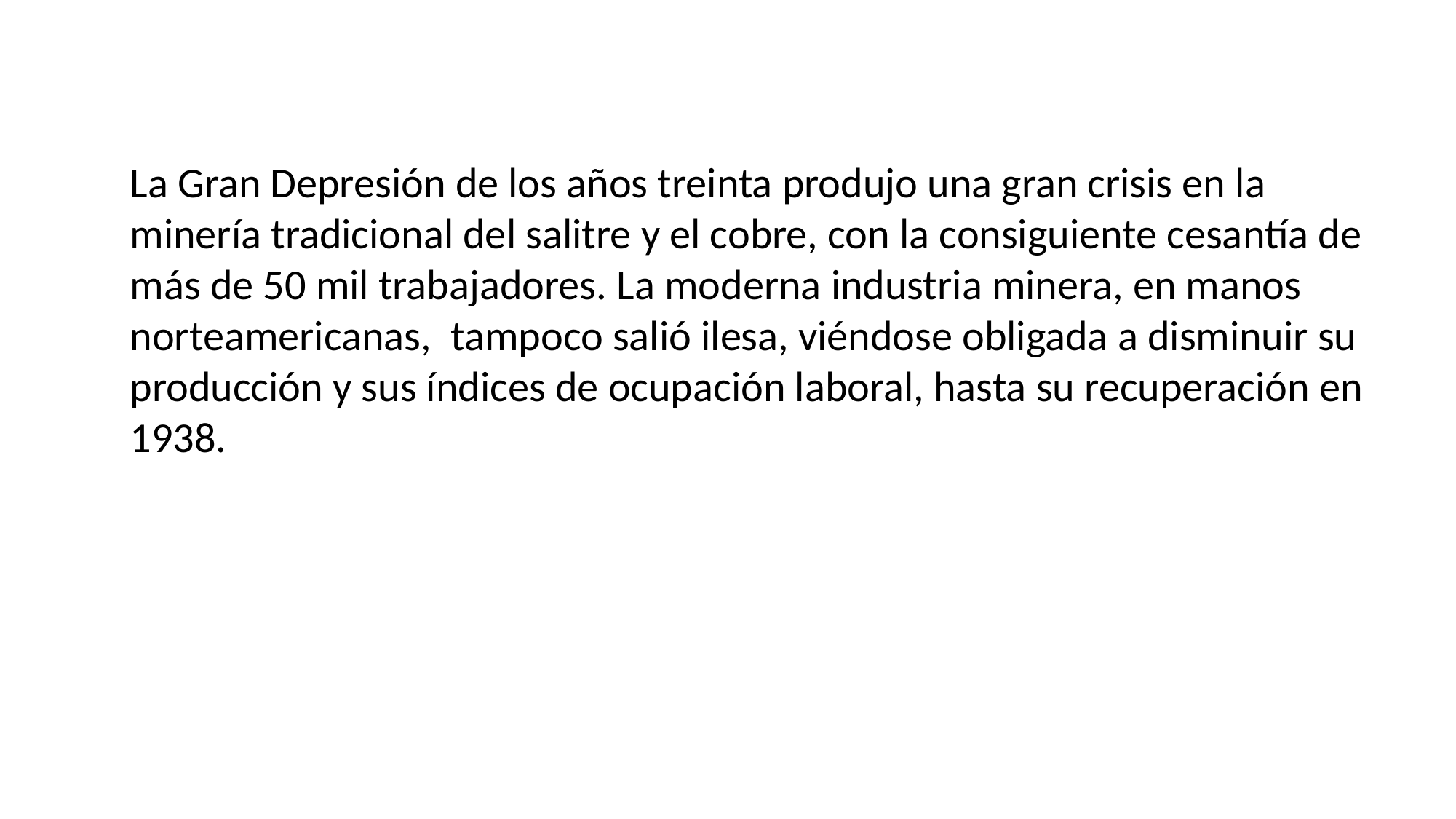

La Gran Depresión de los años treinta produjo una gran crisis en la minería tradicional del salitre y el cobre, con la consiguiente cesantía de más de 50 mil trabajadores. La moderna industria minera, en manos norteamericanas,  tampoco salió ilesa, viéndose obligada a disminuir su producción y sus índices de ocupación laboral, hasta su recuperación en 1938.